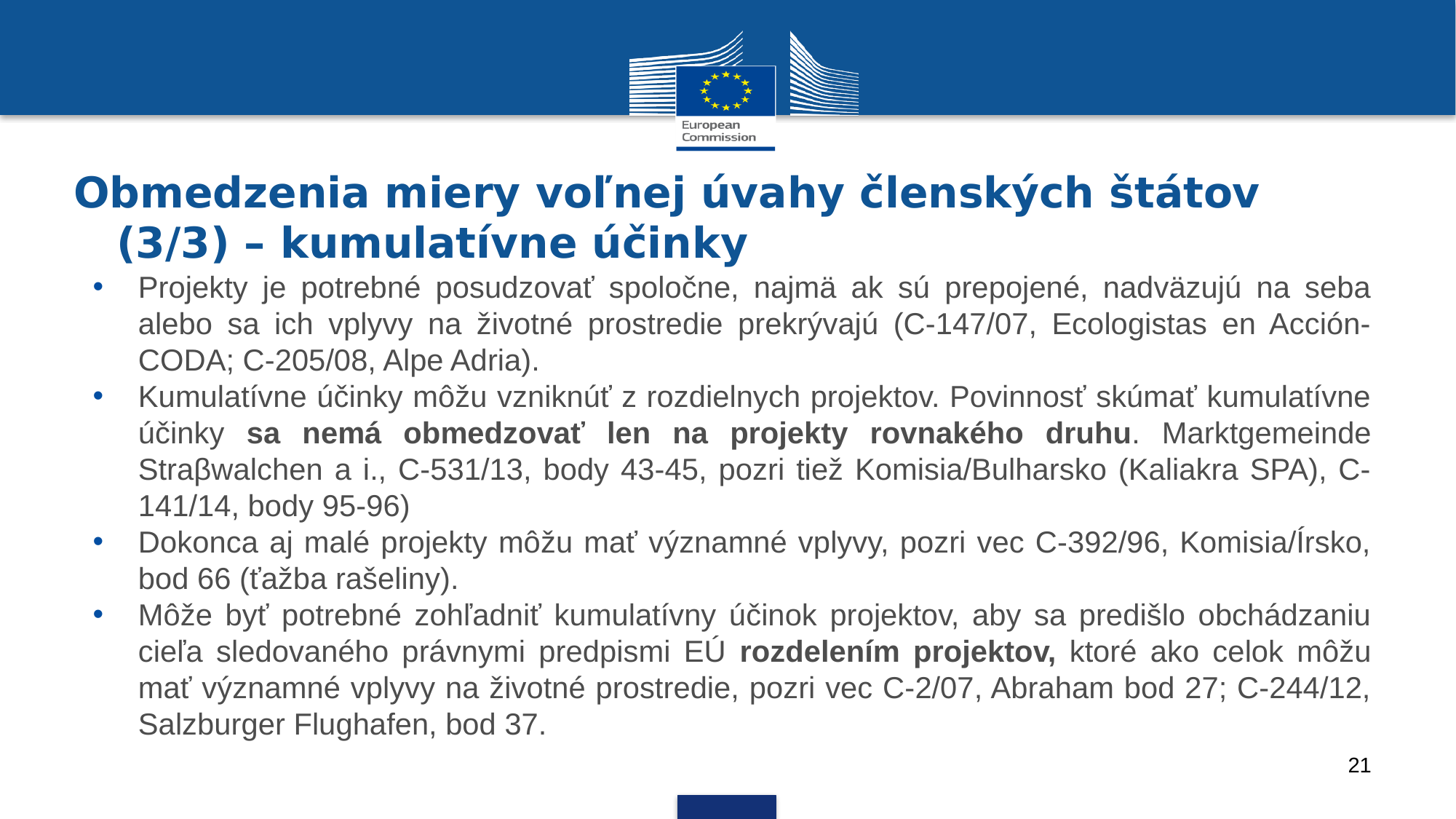

# Obmedzenia miery voľnej úvahy členských štátov (3/3) – kumulatívne účinky
Projekty je potrebné posudzovať spoločne, najmä ak sú prepojené, nadväzujú na seba alebo sa ich vplyvy na životné prostredie prekrývajú (C-147/07, Ecologistas en Acción-CODA; C-205/08, Alpe Adria).
Kumulatívne účinky môžu vzniknúť z rozdielnych projektov. Povinnosť skúmať kumulatívne účinky sa nemá obmedzovať len na projekty rovnakého druhu. Marktgemeinde Straβwalchen a i., C-531/13, body 43-45, pozri tiež Komisia/Bulharsko (Kaliakra SPA), C-141/14, body 95-96)
Dokonca aj malé projekty môžu mať významné vplyvy, pozri vec C-392/96, Komisia/Írsko, bod 66 (ťažba rašeliny).
Môže byť potrebné zohľadniť kumulatívny účinok projektov, aby sa predišlo obchádzaniu cieľa sledovaného právnymi predpismi EÚ rozdelením projektov, ktoré ako celok môžu mať významné vplyvy na životné prostredie, pozri vec C-2/07, Abraham bod 27; C-244/12, Salzburger Flughafen, bod 37.
21